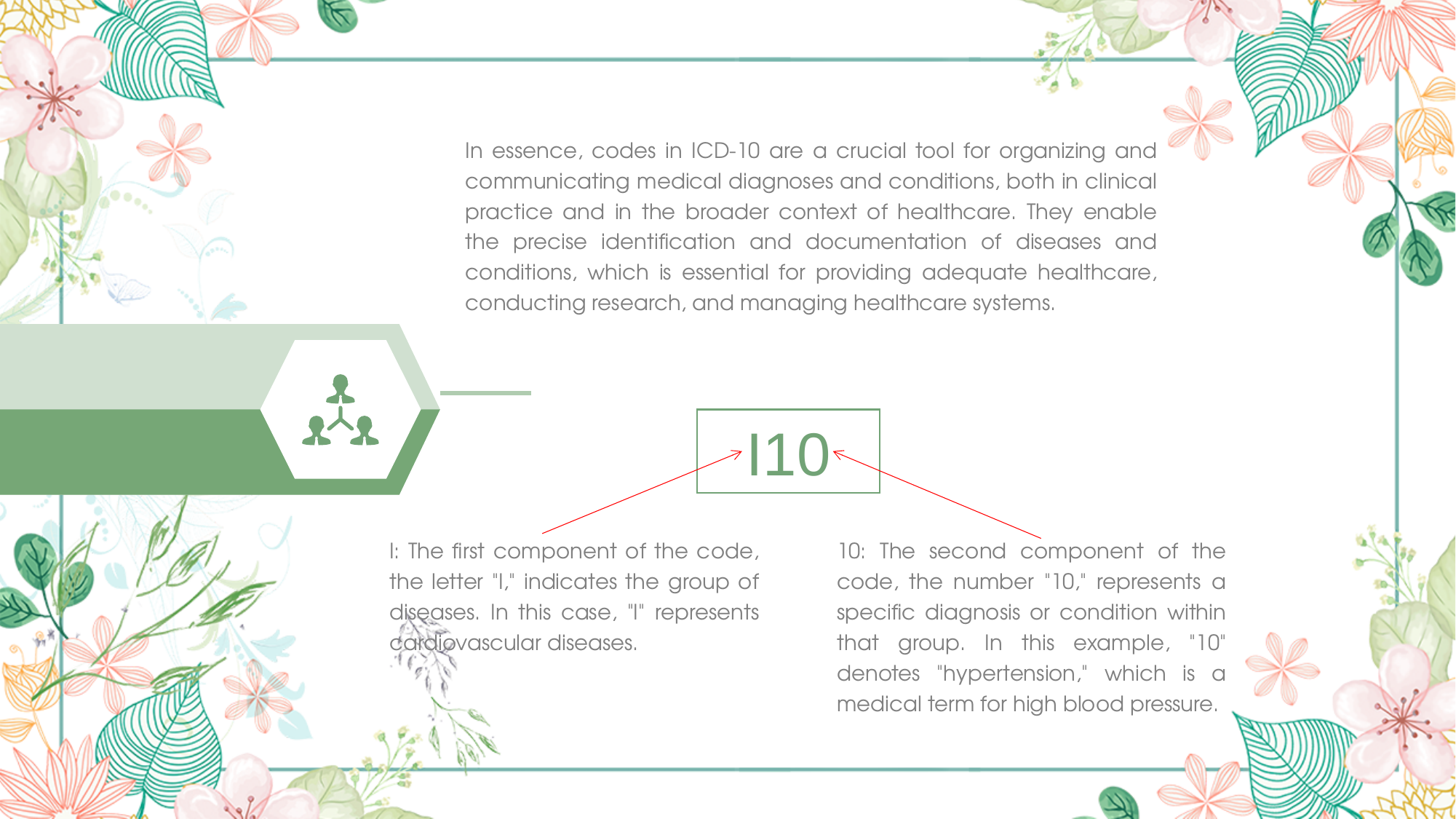

In essence, codes in ICD-10 are a crucial tool for organizing and communicating medical diagnoses and conditions, both in clinical practice and in the broader context of healthcare. They enable the precise identification and documentation of diseases and conditions, which is essential for providing adequate healthcare, conducting research, and managing healthcare systems.

I10
I: The first component of the code, the letter "I," indicates the group of diseases. In this case, "I" represents cardiovascular diseases.
10: The second component of the code, the number "10," represents a specific diagnosis or condition within that group. In this example, "10" denotes "hypertension," which is a medical term for high blood pressure.